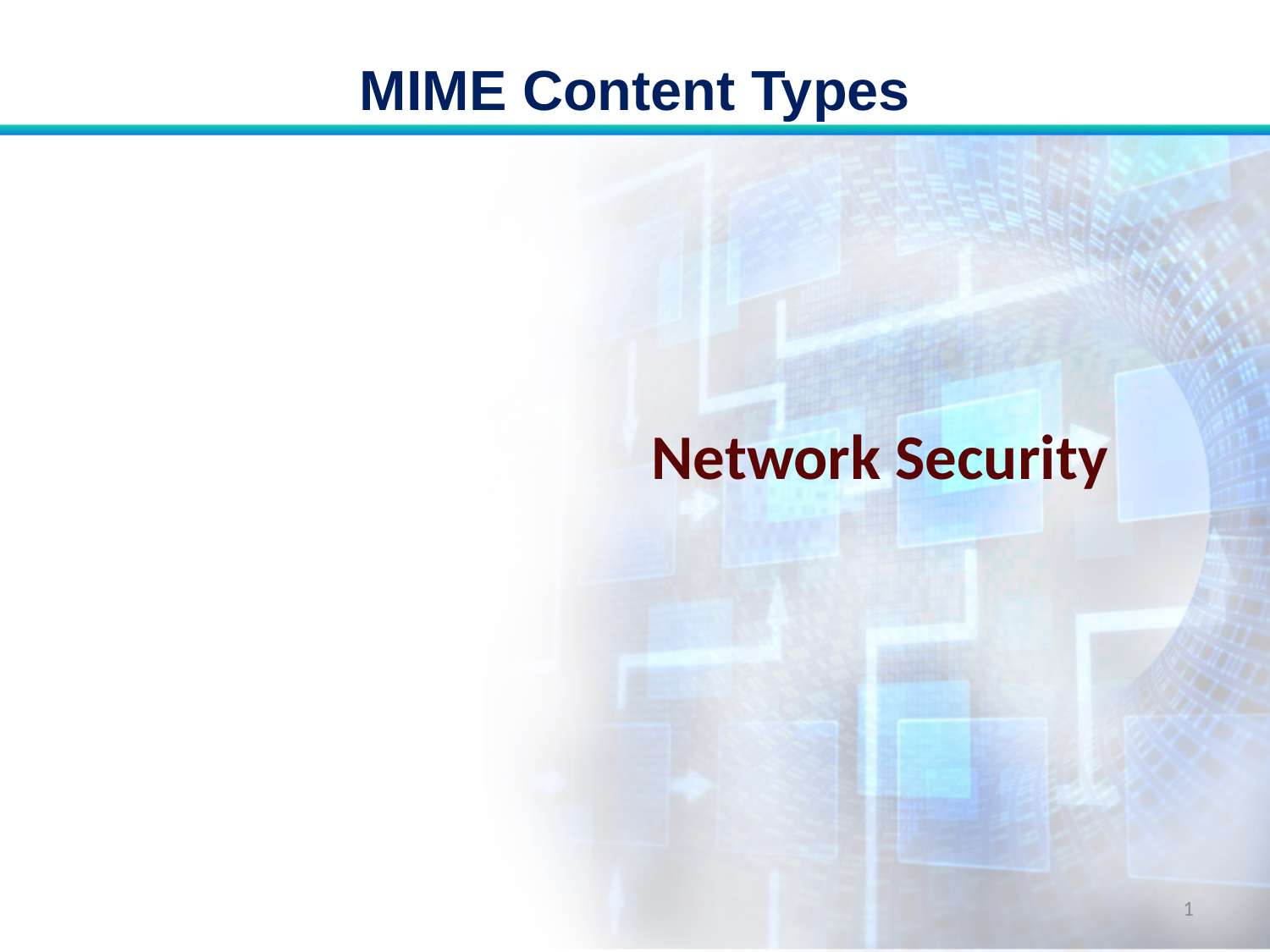

# MIME Content Types
Network Security
1